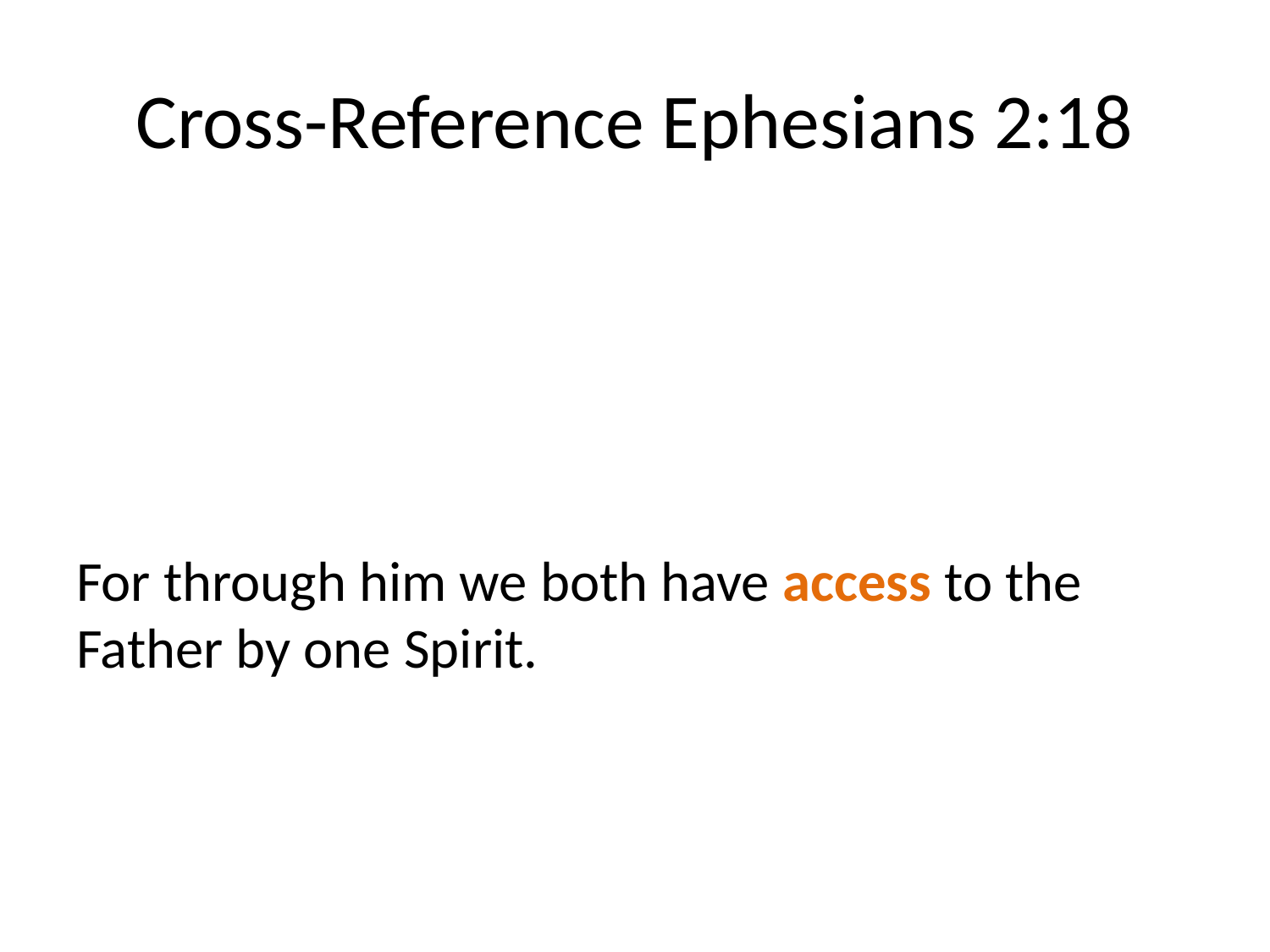

# Cross-Reference Ephesians 2:18

For through him we both have access to the Father by one Spirit.